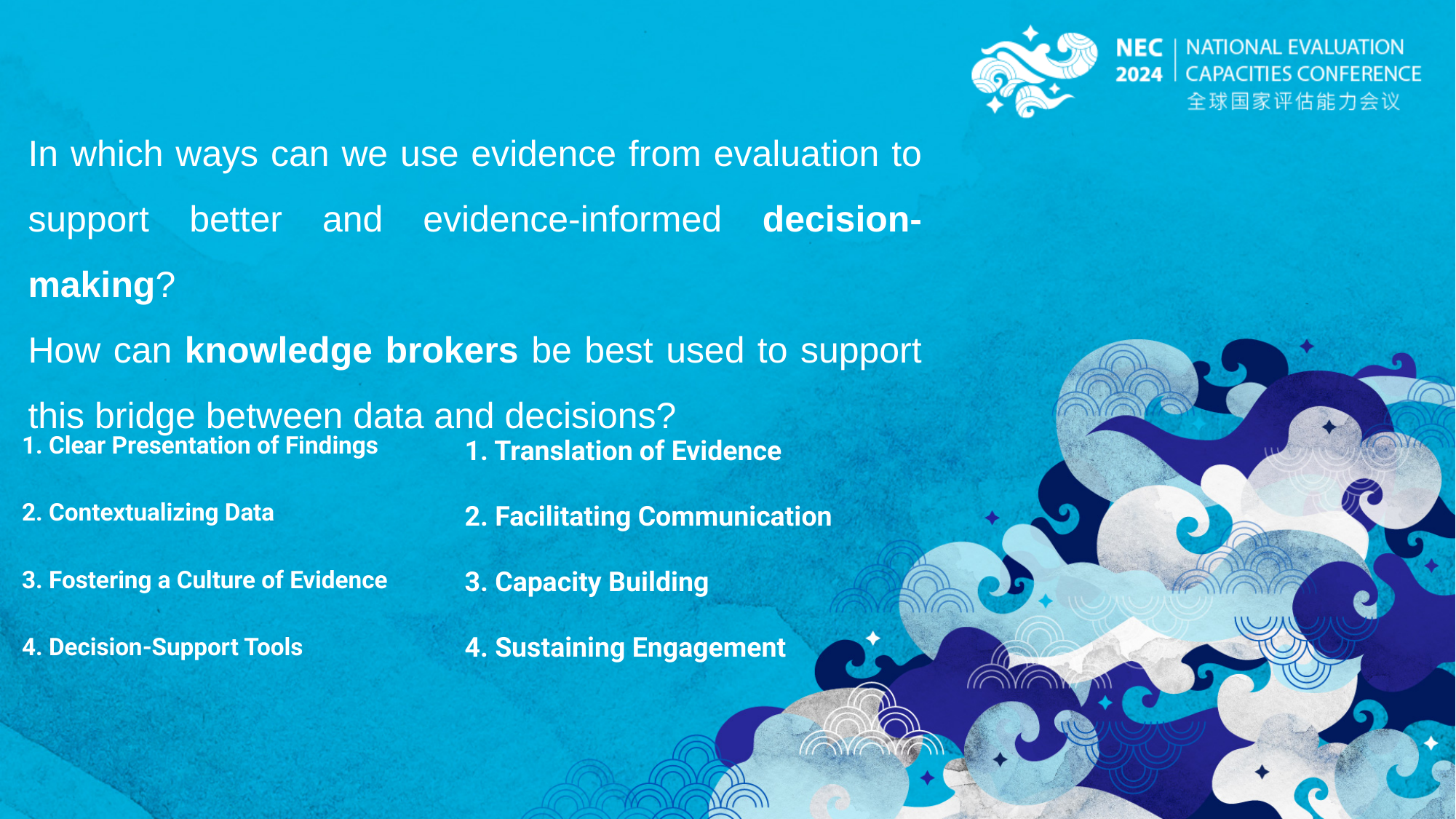

In which ways can we use evidence from evaluation to support better and evidence-informed decision-making?
How can knowledge brokers be best used to support this bridge between data and decisions?
1. Clear Presentation of Findings
2. Contextualizing Data
3. Fostering a Culture of Evidence
4. Decision-Support Tools
1. Translation of Evidence
2. Facilitating Communication
3. Capacity Building
4. Sustaining Engagement